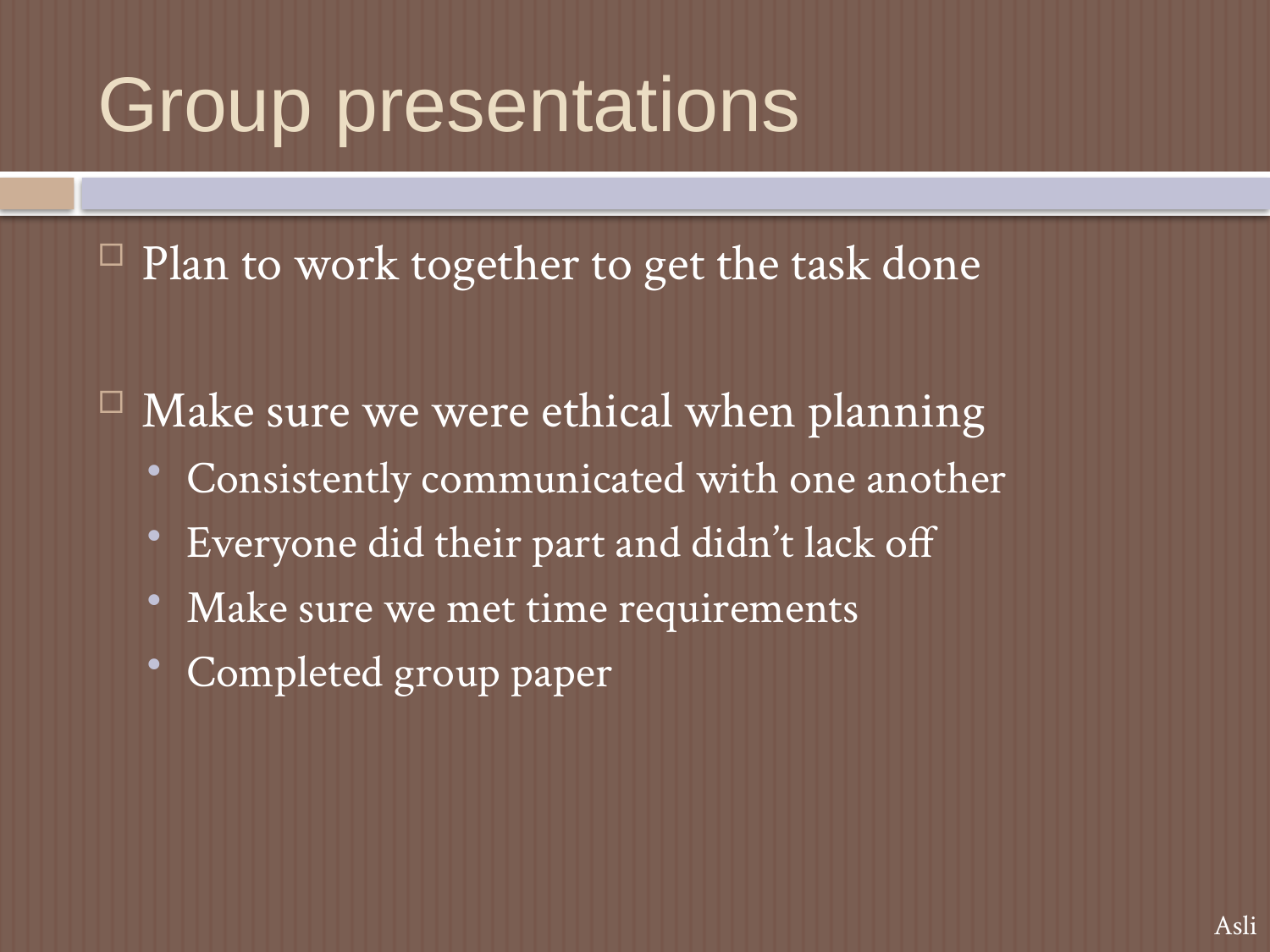

# Group presentations
Plan to work together to get the task done

Make sure we were ethical when planning
Consistently communicated with one another
Everyone did their part and didn’t lack off
Make sure we met time requirements
Completed group paper

Asli